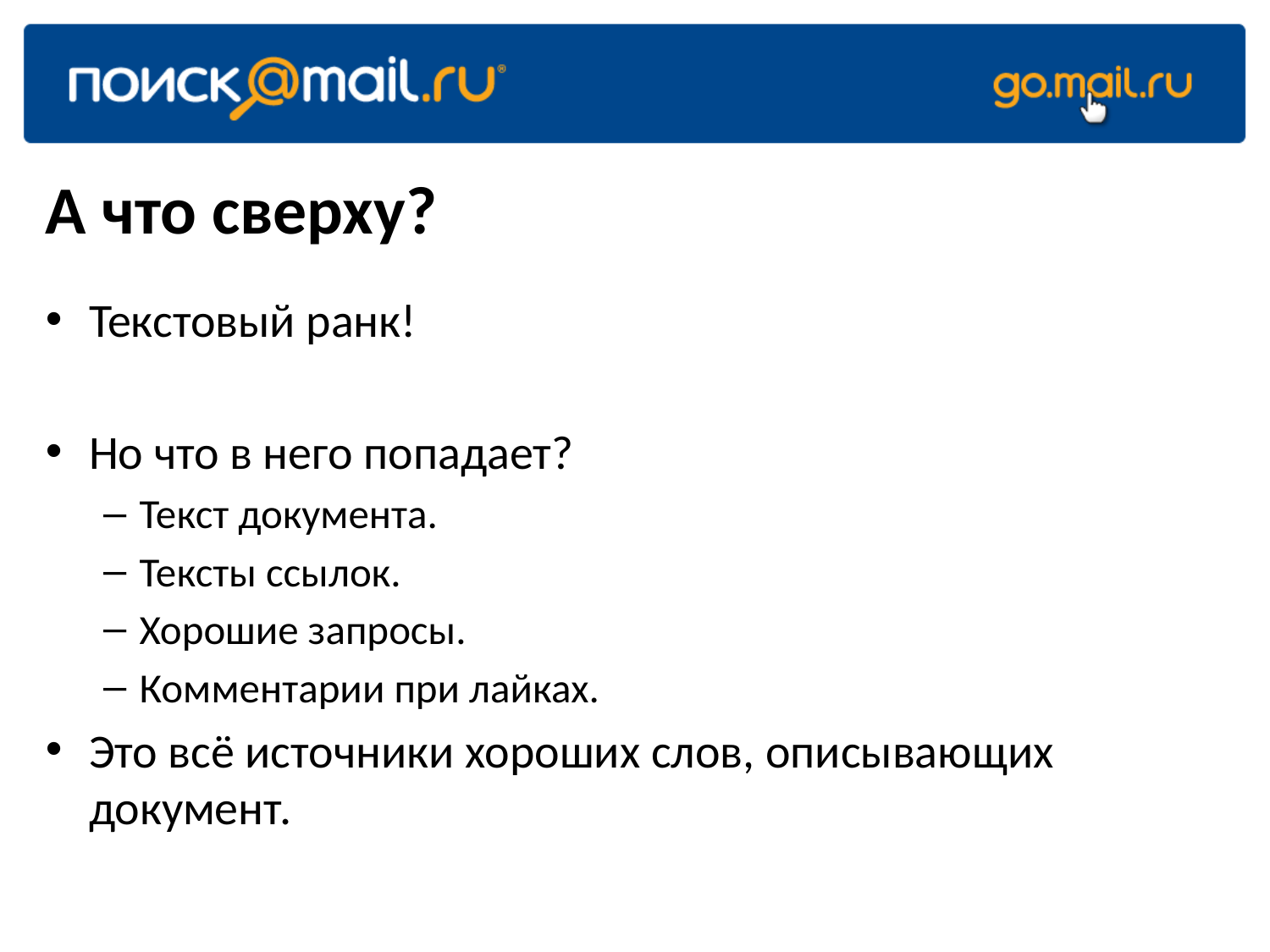

# А что сверху?
Текстовый ранк!

Но что в него попадает?
Текст документа.
Тексты ссылок.
Хорошие запросы.
Комментарии при лайках.
Это всё источники хороших слов, описывающих документ.